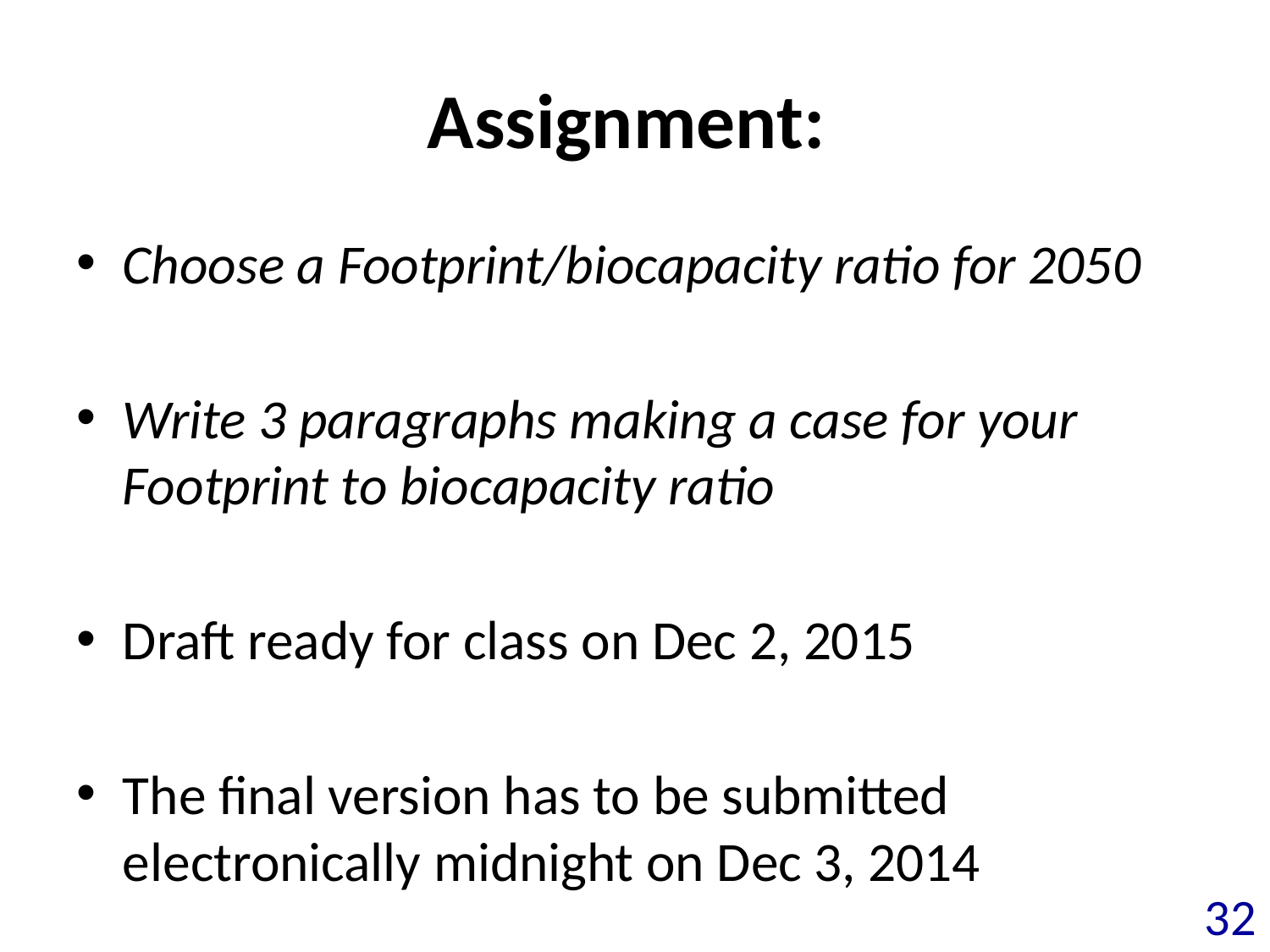

# Assignment:
Choose a Footprint/biocapacity ratio for 2050

Write 3 paragraphs making a case for your Footprint to biocapacity ratio

Draft ready for class on Dec 2, 2015

The final version has to be submitted electronically midnight on Dec 3, 2014
32